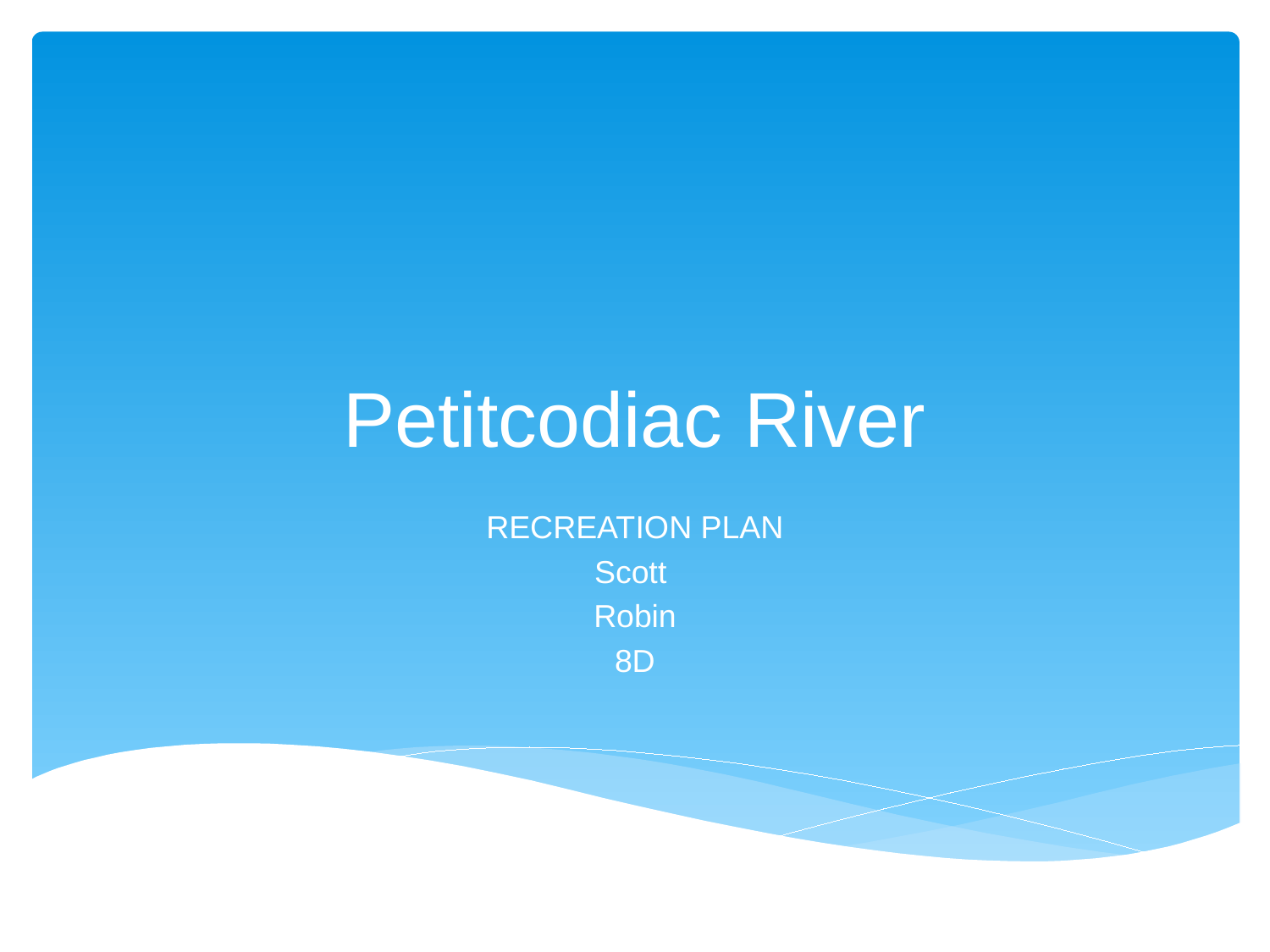

# Petitcodiac River
RECREATION PLAN
Scott
Robin
8D